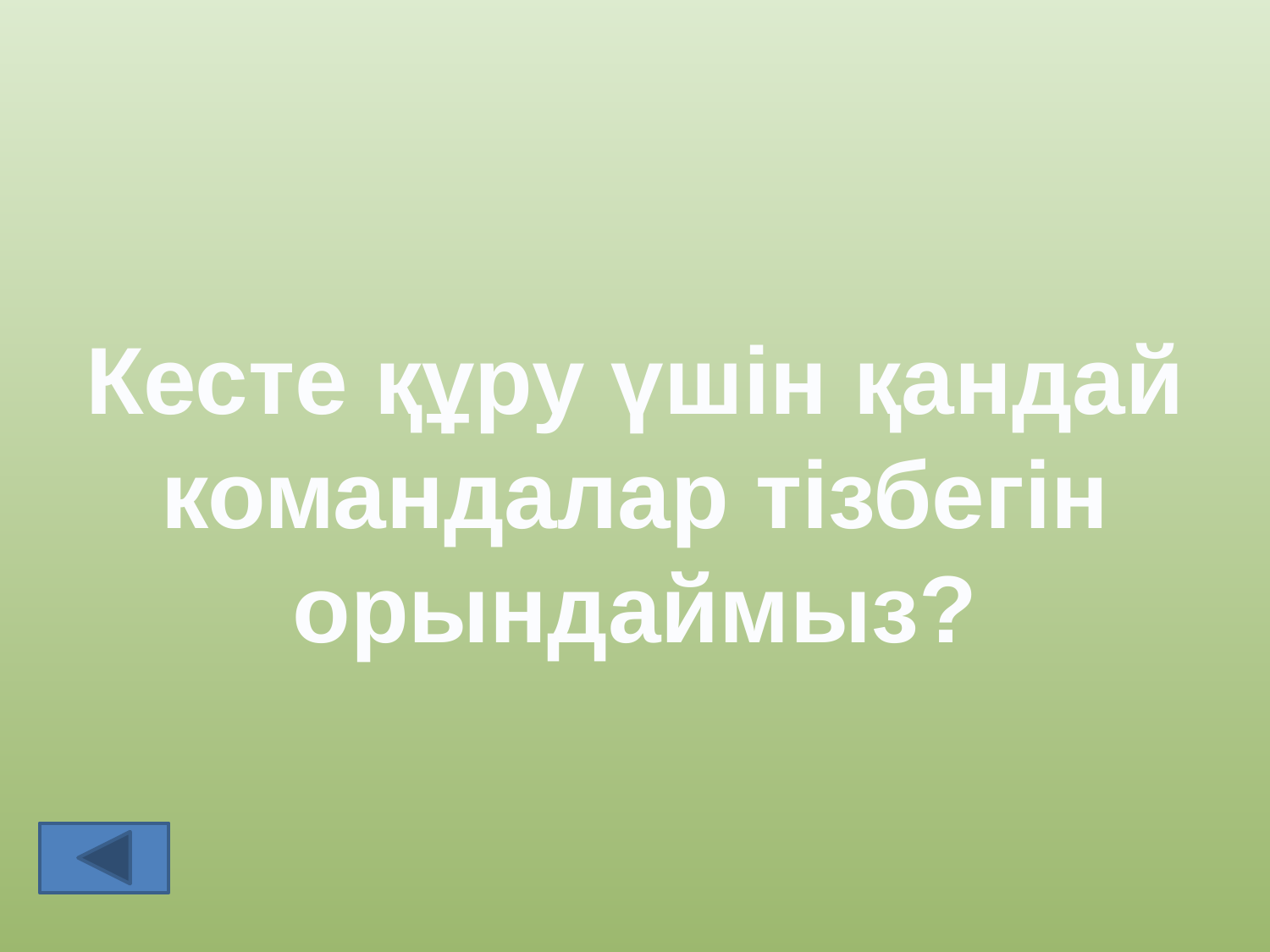

# Кесте құру үшін қандай командалар тізбегін орындаймыз?